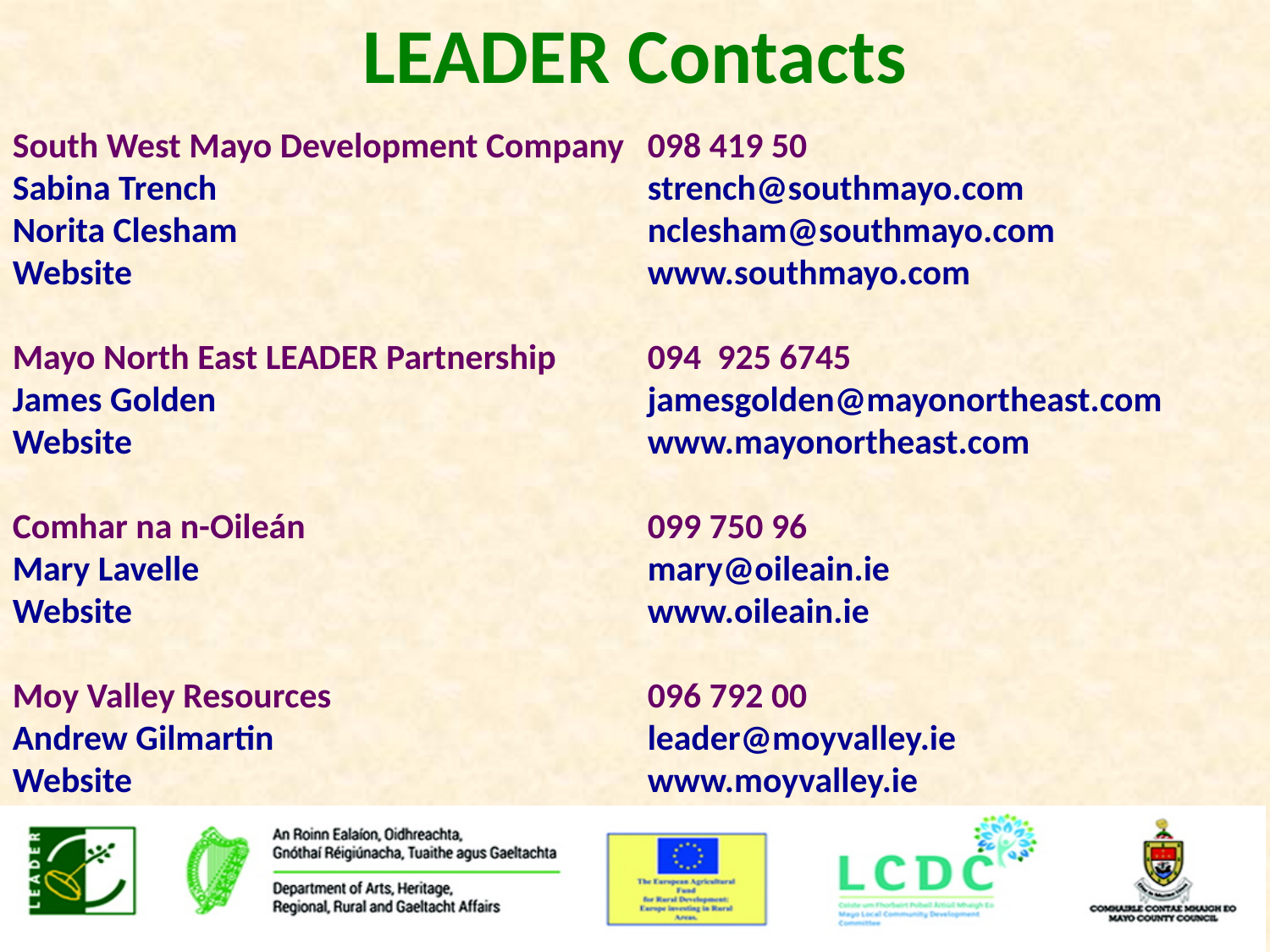

LEADER Contacts
South West Mayo Development Company	098 419 50
Sabina Trench				strench@southmayo.com
Norita Clesham				nclesham@southmayo.com
Website					www.southmayo.com

Mayo North East LEADER Partnership	094  925 6745
James Golden				jamesgolden@mayonortheast.com
Website					www.mayonortheast.com

Comhar na n-Oileán			099 750 96
Mary Lavelle				mary@oileain.ie
Website					www.oileain.ie

Moy Valley Resources			096 792 00
Andrew Gilmartin			leader@moyvalley.ie
Website					www.moyvalley.ie